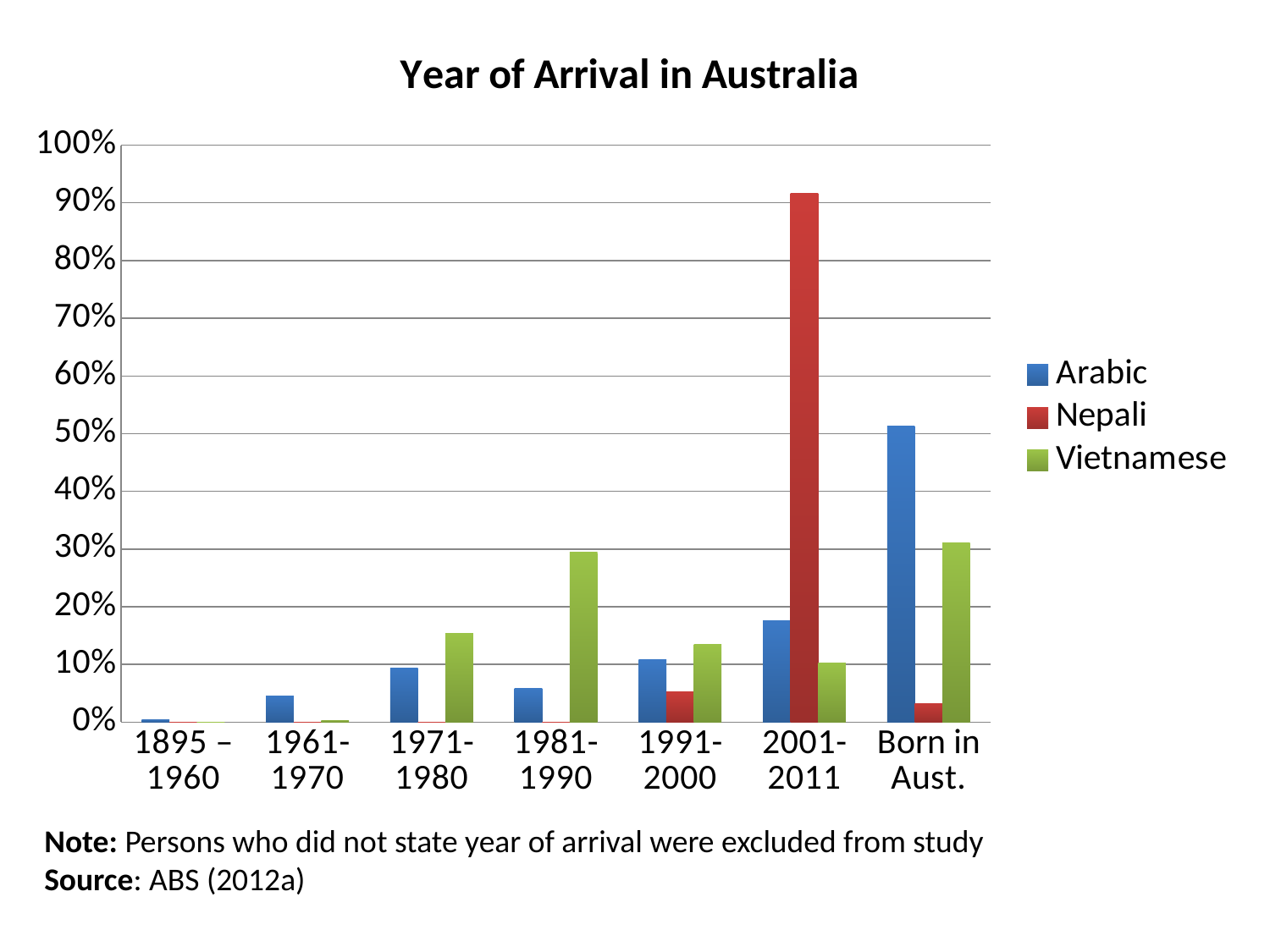

### Chart: Year of Arrival in Australia

| Category | Arabic | Nepali | Vietnamese |
|---|---|---|---|
| 1895 – 1960 | 0.004 | 0.0 | 0.0 |
| 1961-1970 | 0.045 | 0.0 | 0.002 |
| 1971-1980 | 0.094 | 0.0 | 0.154 |
| 1981-1990 | 0.059 | 0.0 | 0.294 |
| 1991-2000 | 0.108 | 0.052 | 0.135 |
| 2001-2011 | 0.176 | 0.916 | 0.103 |
| Born in Aust. | 0.513 | 0.032 | 0.311 |
Note: Persons who did not state year of arrival were excluded from study
Source: ABS (2012a)